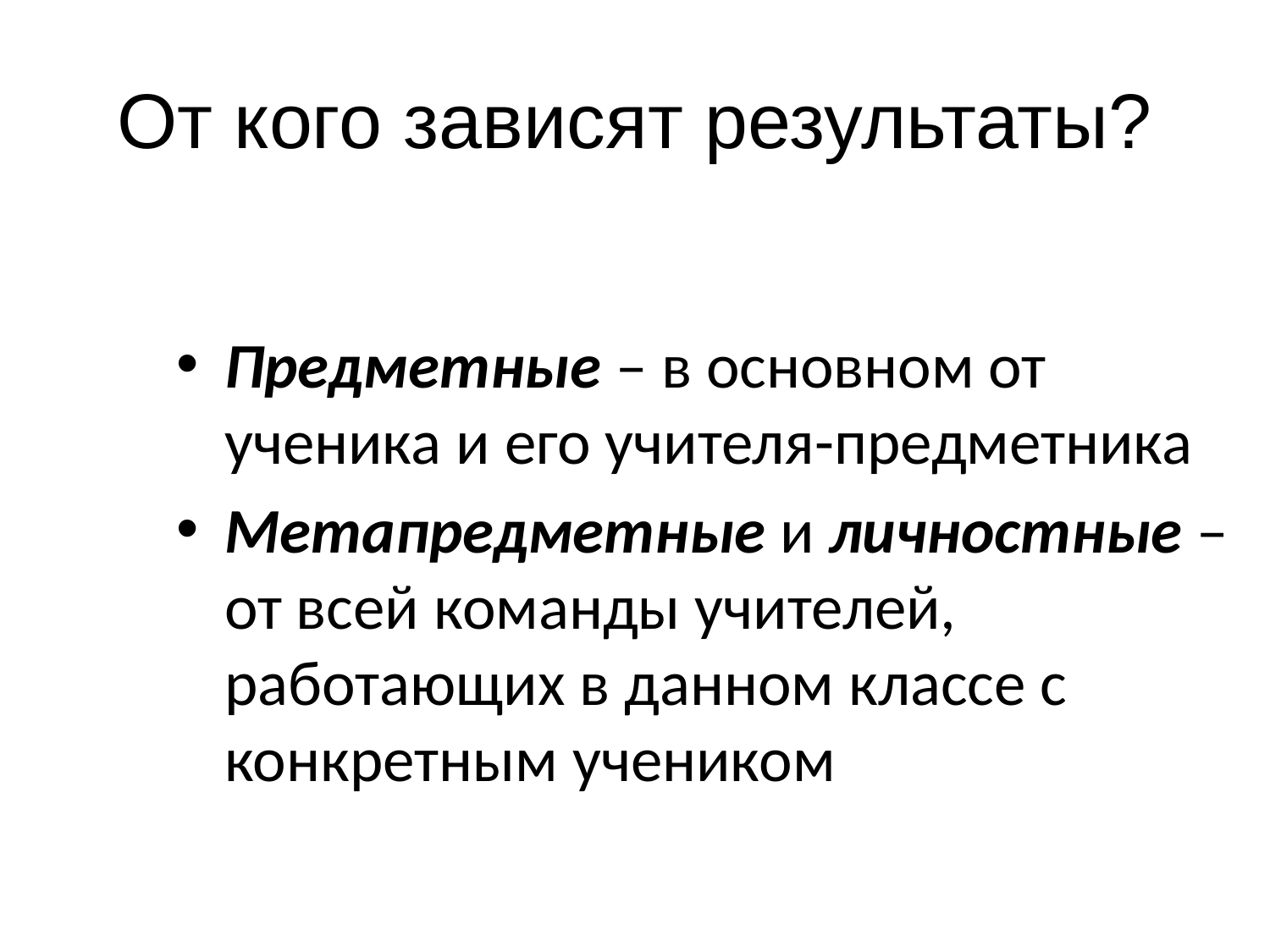

# От кого зависят результаты?
Предметные – в основном от ученика и его учителя-предметника
Метапредметные и личностные – от всей команды учителей, работающих в данном классе с конкретным учеником